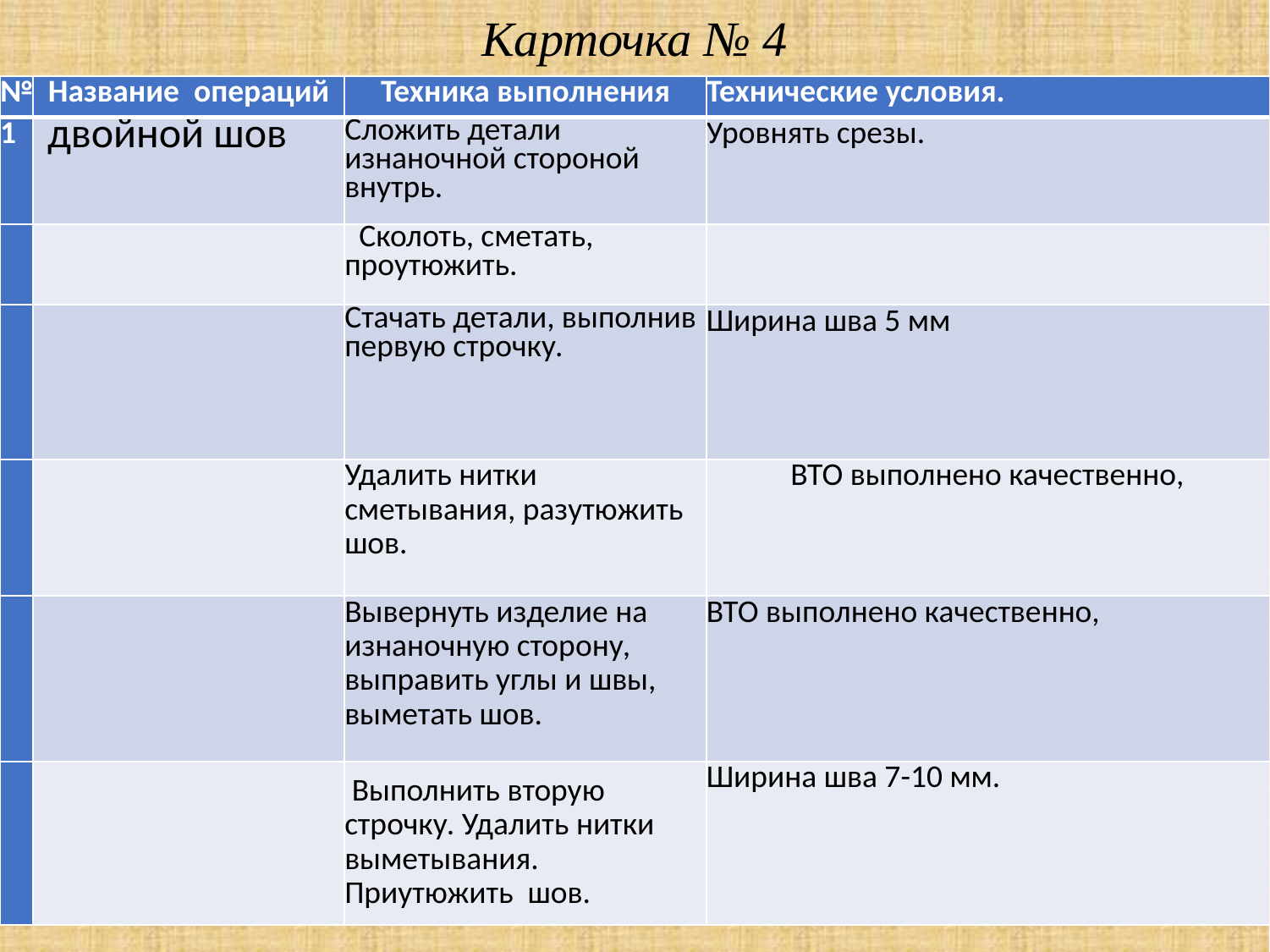

Карточка № 4
| № | Название операций | Техника выполнения | Технические условия. |
| --- | --- | --- | --- |
| 1 | двойной шов | Сложить детали изнаночной стороной внутрь. | Уровнять срезы. |
|  |  | Сколоть, сметать, проутюжить. |  |
|  |  | Стачать детали, выполнив первую строчку. | Ширина шва 5 мм |
|  |  | Удалить нитки сметывания, разутюжить шов. | ВТО выполнено качественно, |
|  |  | Вывернуть изделие на изнаночную сторону, выправить углы и швы, выметать шов. | ВТО выполнено качественно, |
|  |  | Выполнить вторую строчку. Удалить нитки выметывания. Приутюжить шов. | Ширина шва 7-10 мм. |